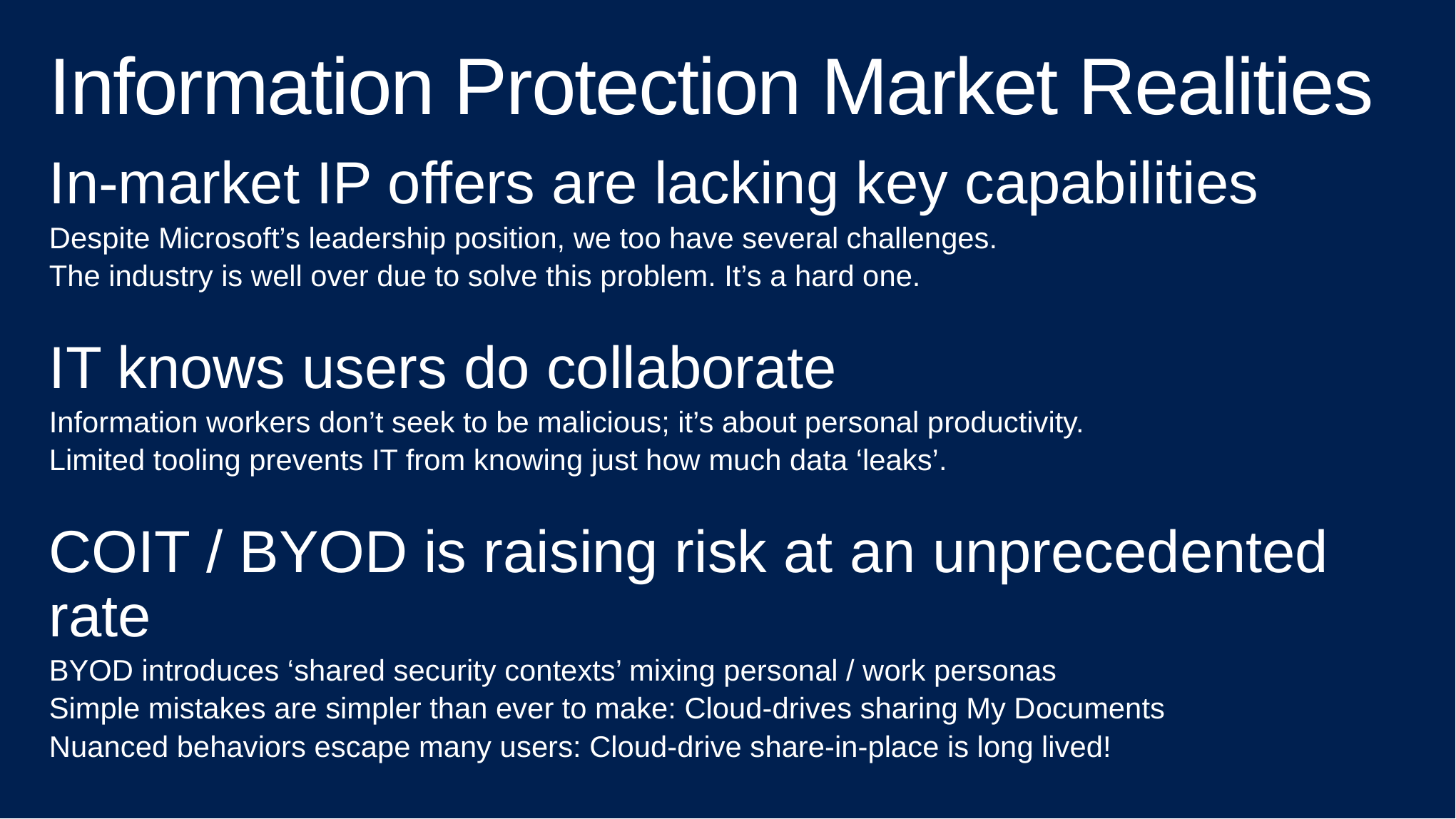

# Information Protection Market Realities
In-market IP offers are lacking key capabilities
Despite Microsoft’s leadership position, we too have several challenges.
The industry is well over due to solve this problem. It’s a hard one.
IT knows users do collaborate
Information workers don’t seek to be malicious; it’s about personal productivity.
Limited tooling prevents IT from knowing just how much data ‘leaks’.
COIT / BYOD is raising risk at an unprecedented rate
BYOD introduces ‘shared security contexts’ mixing personal / work personas
Simple mistakes are simpler than ever to make: Cloud-drives sharing My Documents
Nuanced behaviors escape many users: Cloud-drive share-in-place is long lived!